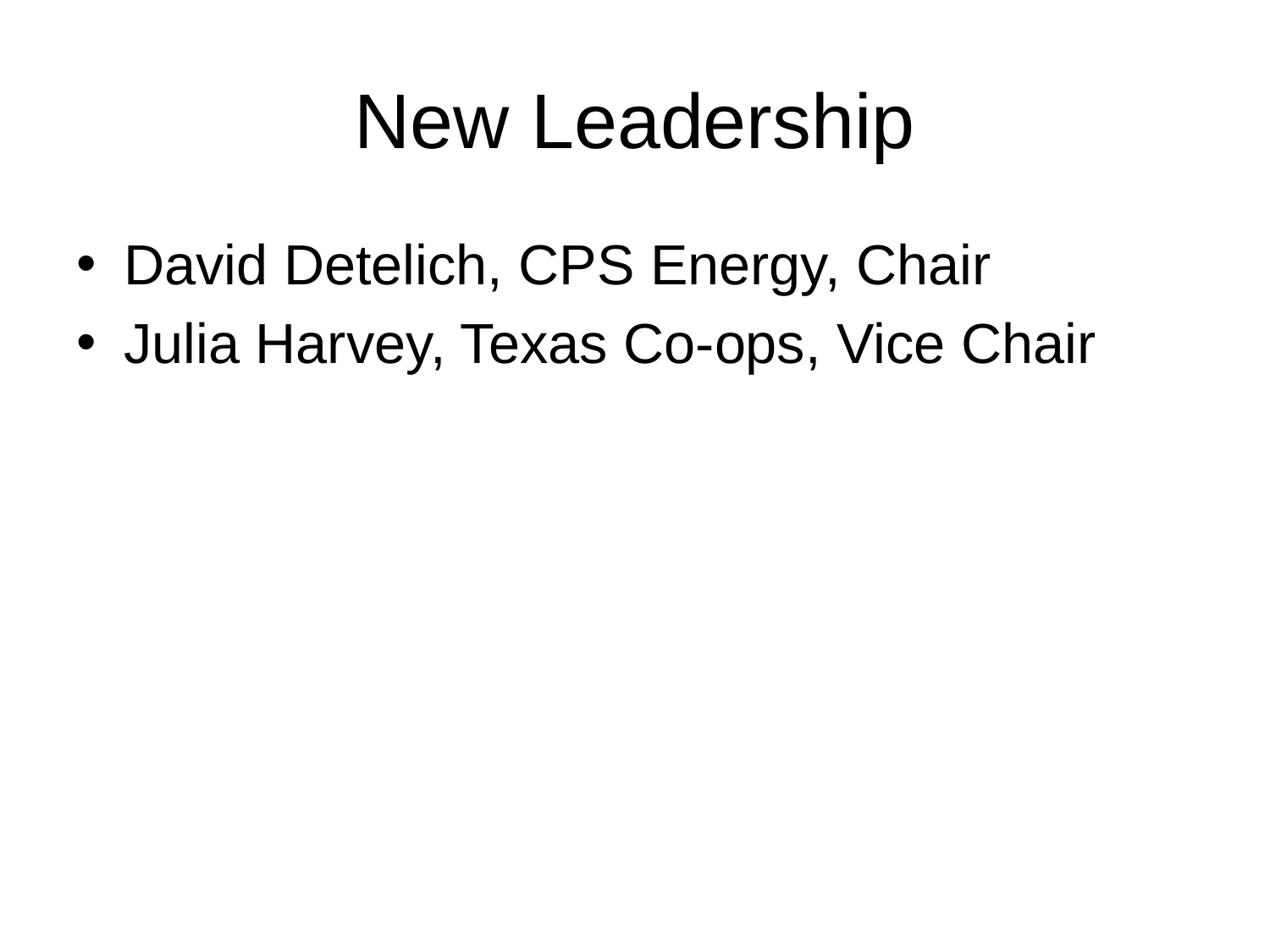

# New Leadership
David Detelich, CPS Energy, Chair
Julia Harvey, Texas Co-ops, Vice Chair